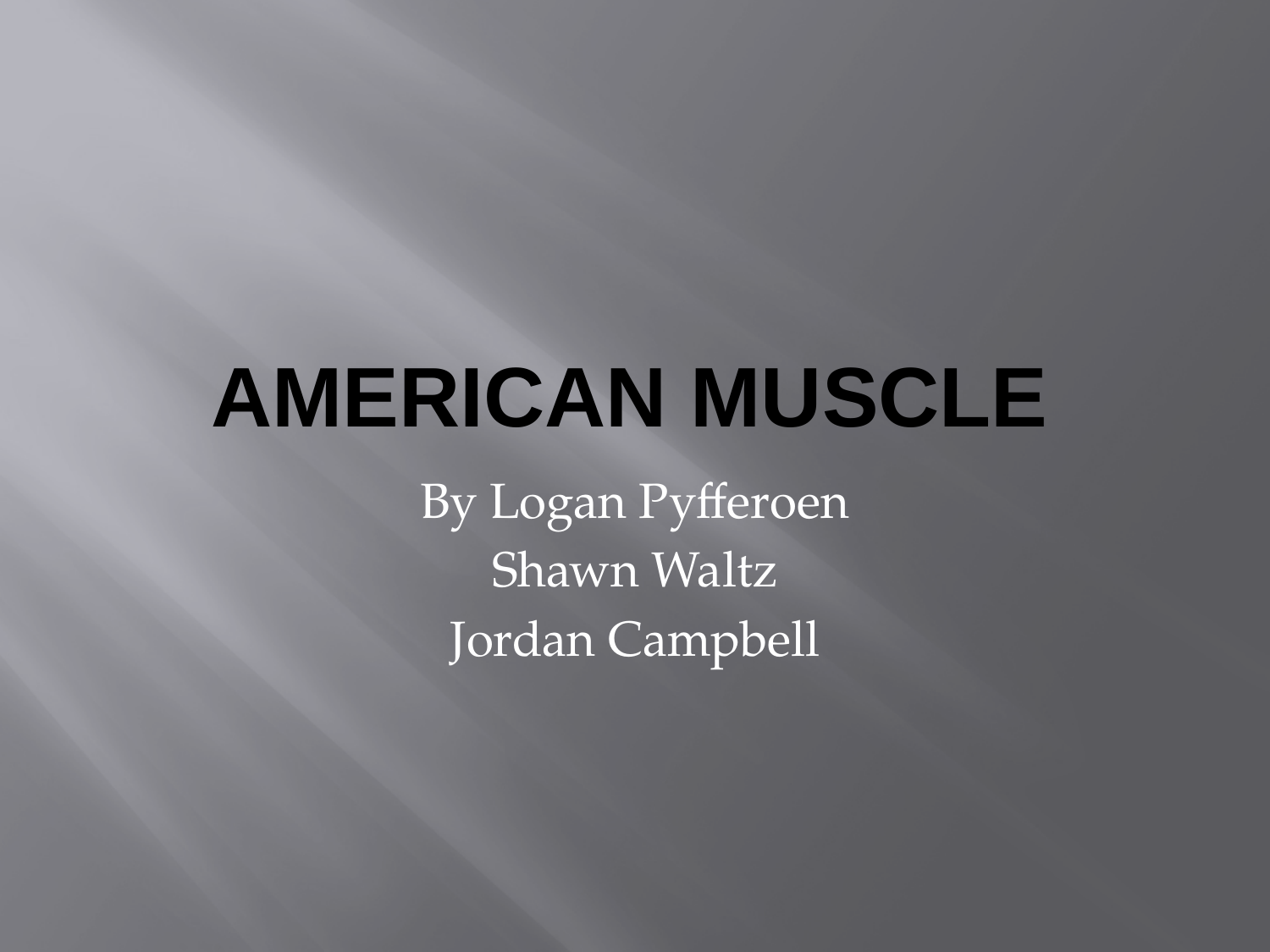

# American Muscle
By Logan Pyfferoen
Shawn Waltz
Jordan Campbell